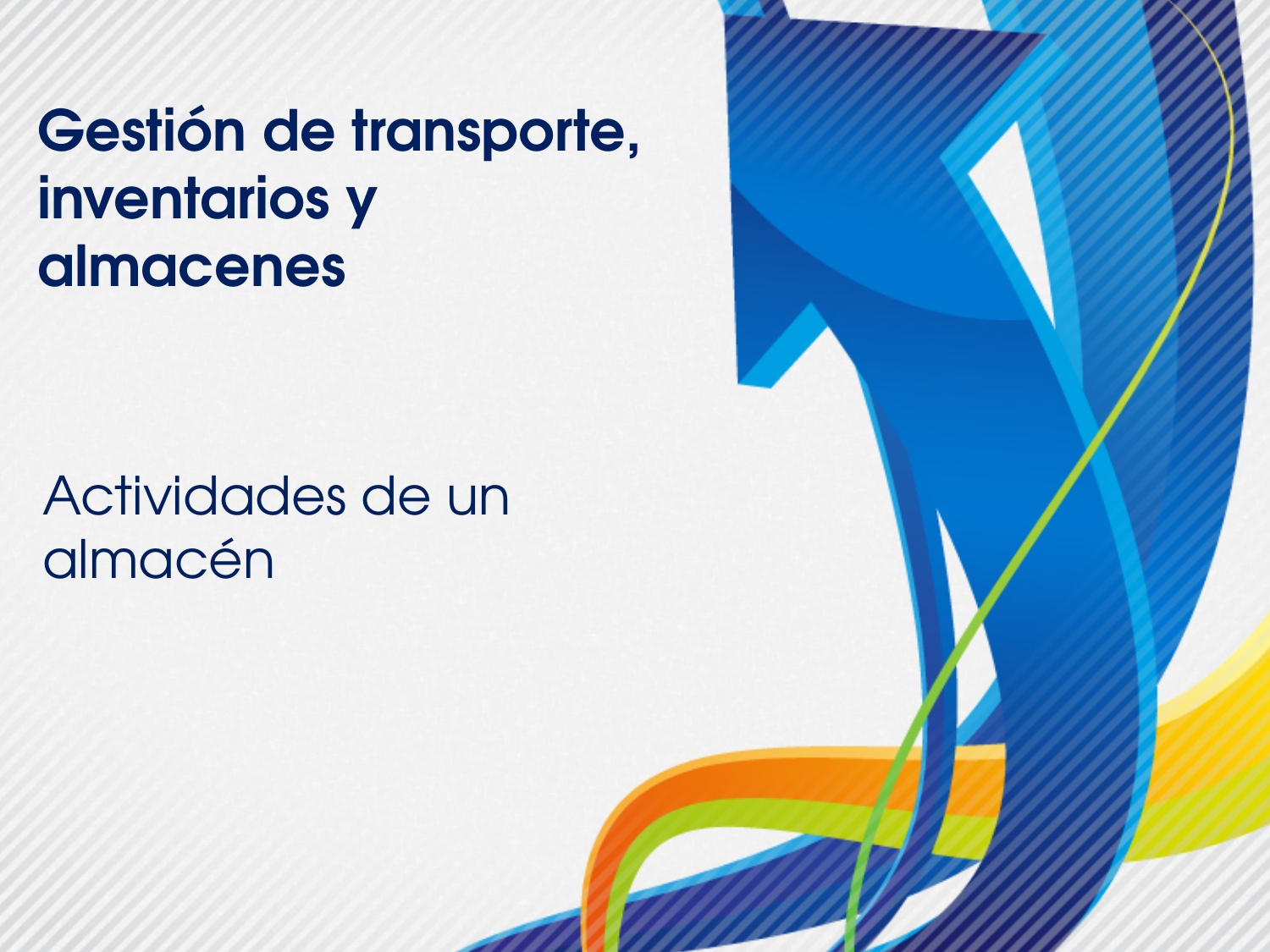

# Gestión de transporte, inventarios y almacenes
Actividades de un almacén